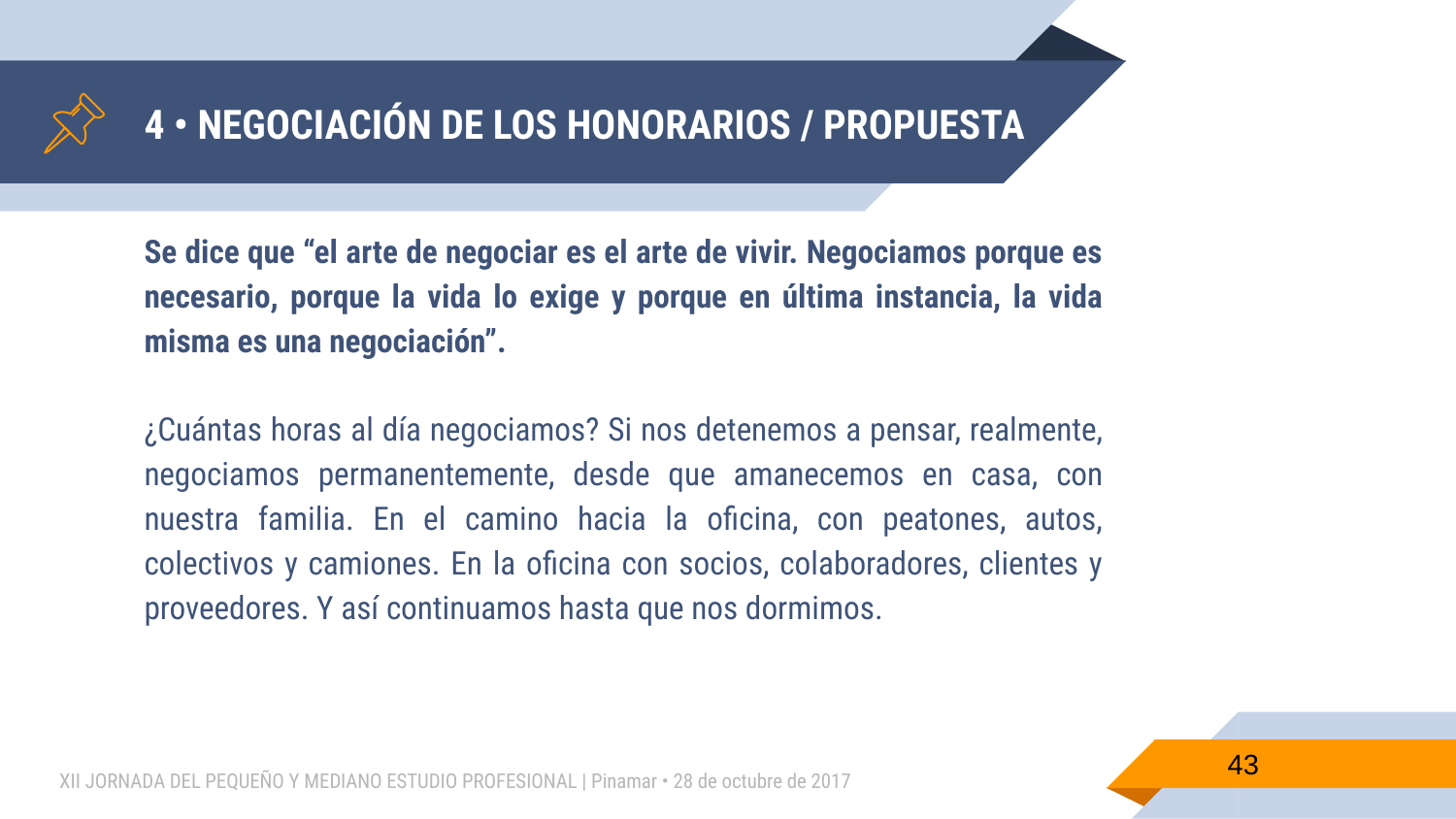

# 4 • NEGOCIACIÓN DE LOS HONORARIOS / PROPUESTA

Se dice que “el arte de negociar es el arte de vivir. Negociamos porque es necesario, porque la vida lo exige y porque en última instancia, la vida misma es una negociación”.
¿Cuántas horas al día negociamos? Si nos detenemos a pensar, realmente, negociamos permanentemente, desde que amanecemos en casa, con nuestra familia. En el camino hacia la oficina, con peatones, autos, colectivos y camiones. En la oficina con socios, colaboradores, clientes y proveedores. Y así continuamos hasta que nos dormimos.
43